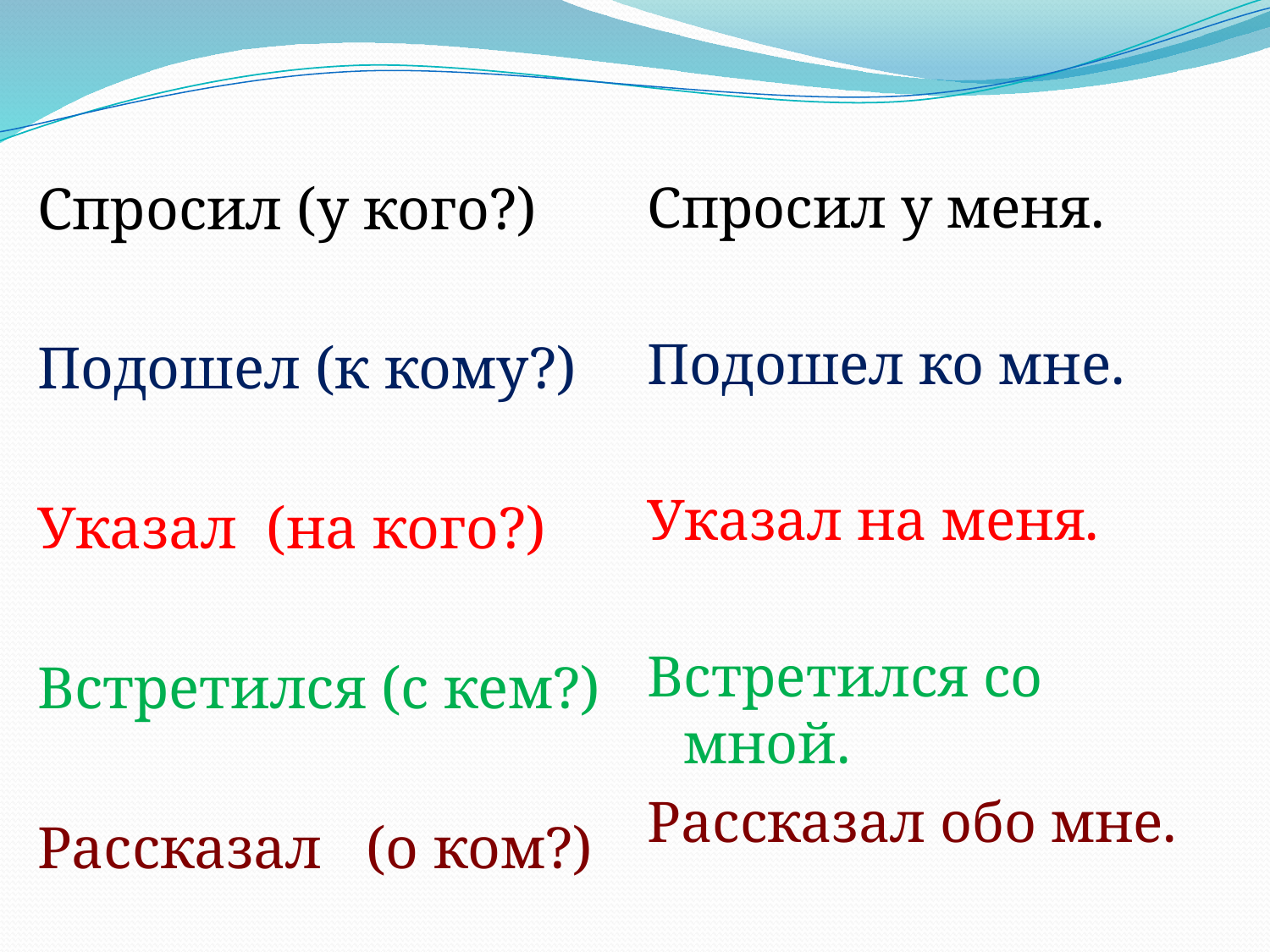

#
Спросил (у кого?)

Подошел (к кому?)

Указал  (на кого?)

Встретился (с кем?)

Рассказал   (о ком?)

Спросил у меня.

Подошел ко мне.

Указал на меня.

Встретился со мной.
Рассказал обо мне.